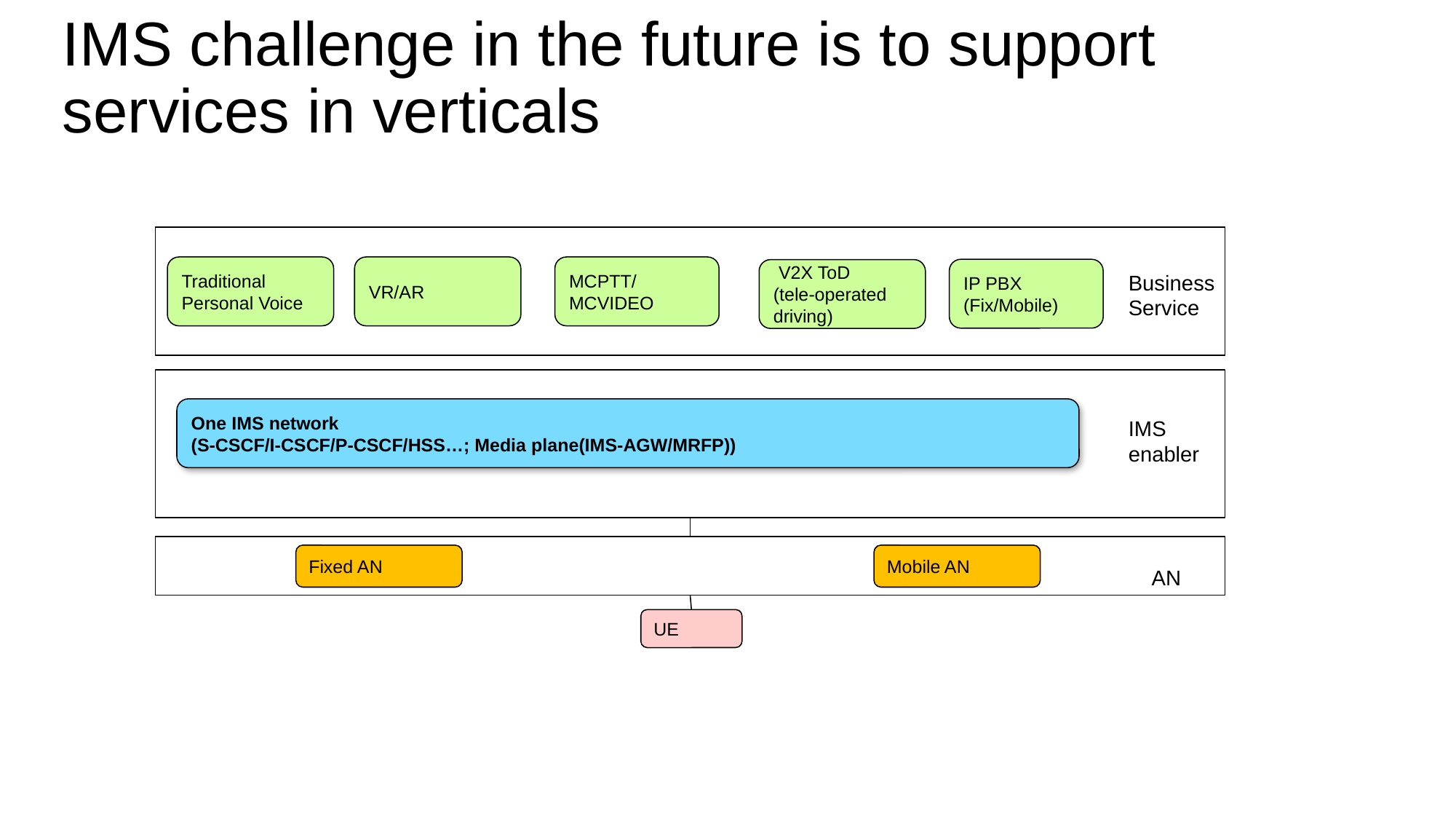

# IMS challenge in the future is to support services in verticals

Traditional Personal Voice
VR/AR
MCPTT/MCVIDEO
IP PBX
(Fix/Mobile)
 V2X ToD
(tele-operated driving)
Business Service

One IMS network
(S-CSCF/I-CSCF/P-CSCF/HSS…; Media plane(IMS-AGW/MRFP))
IMS enabler

Fixed AN
Mobile AN
AN
UE